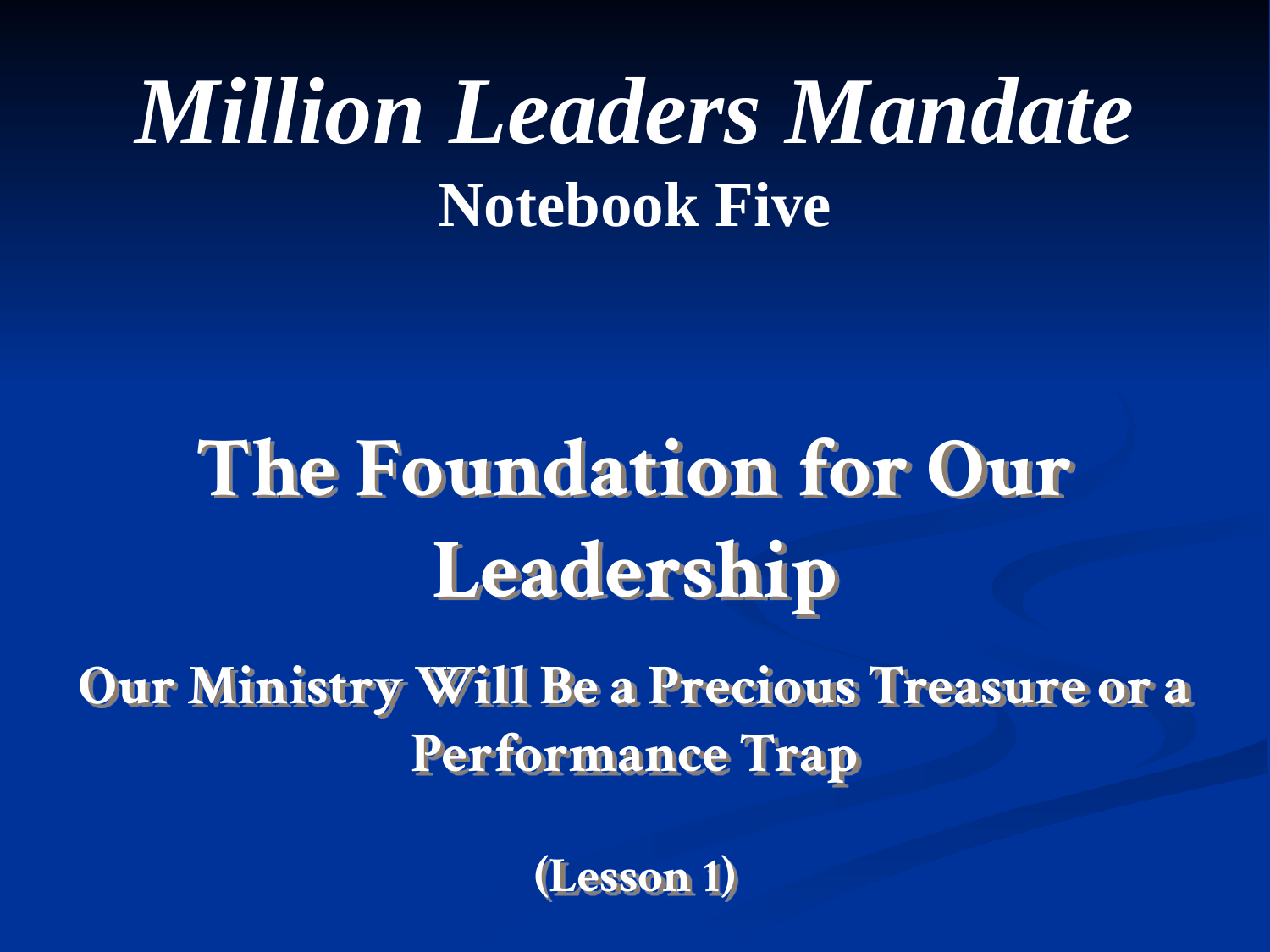

Million Leaders Mandate
Notebook Five
The Foundation for Our Leadership
Our Ministry Will Be a Precious Treasure or a Performance Trap
(Lesson 1)